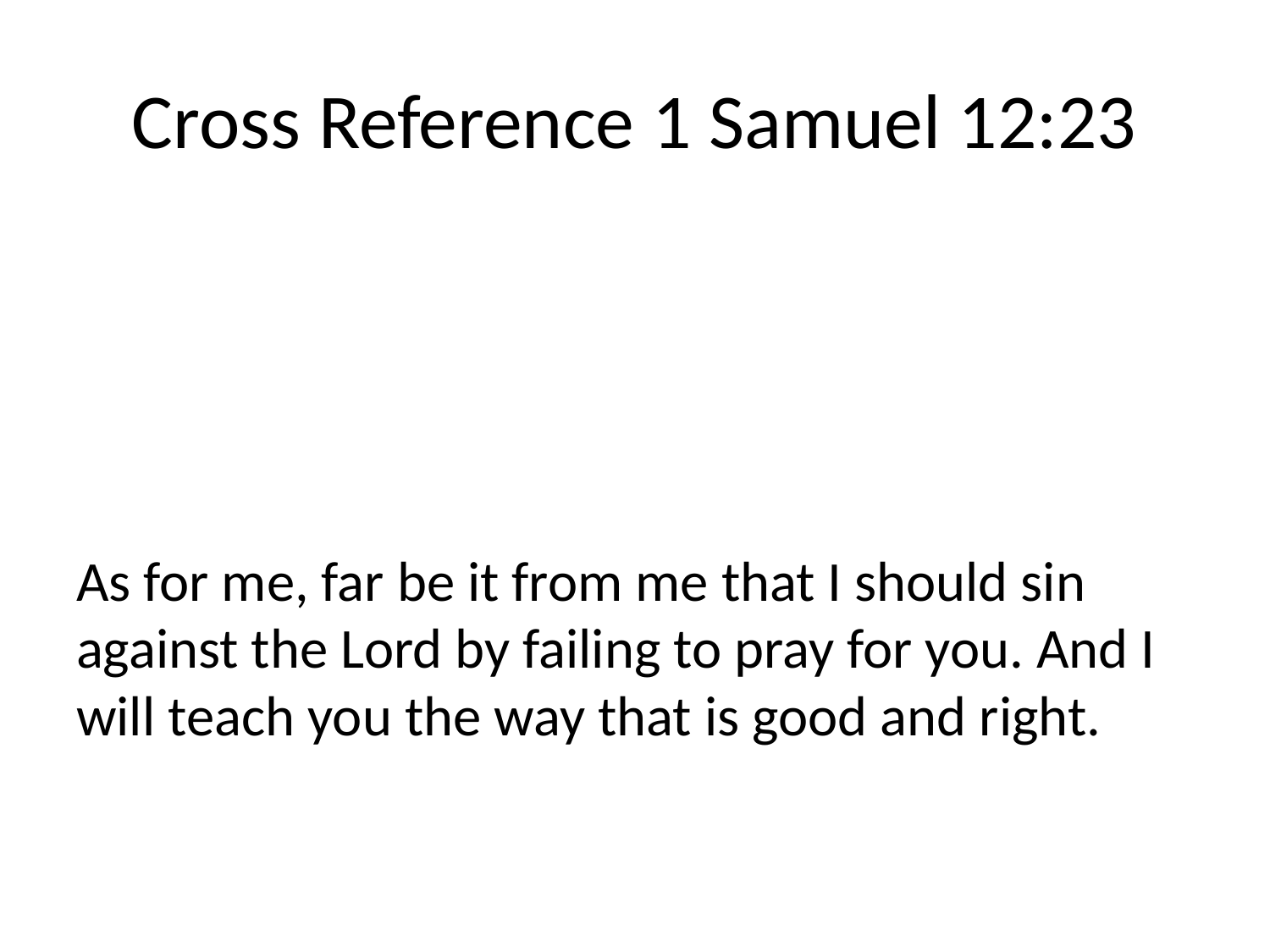

# Cross Reference 1 Samuel 12:23

As for me, far be it from me that I should sin against the Lord by failing to pray for you. And I will teach you the way that is good and right.